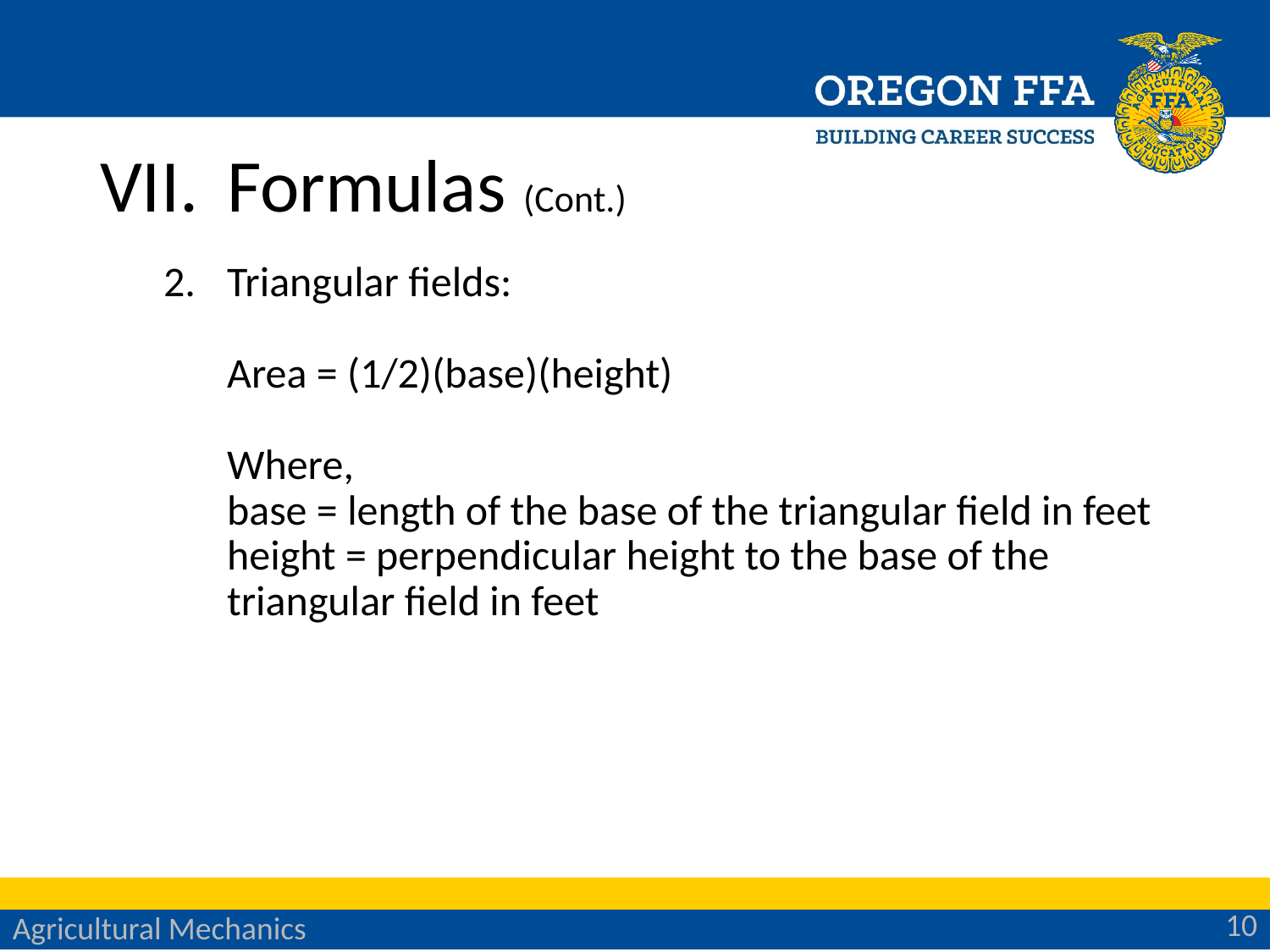

# Formulas (Cont.)
Triangular fields:
Area = (1/2)(base)(height)
Where,
base = length of the base of the triangular field in feet
height = perpendicular height to the base of the triangular field in feet
10
Agricultural Mechanics